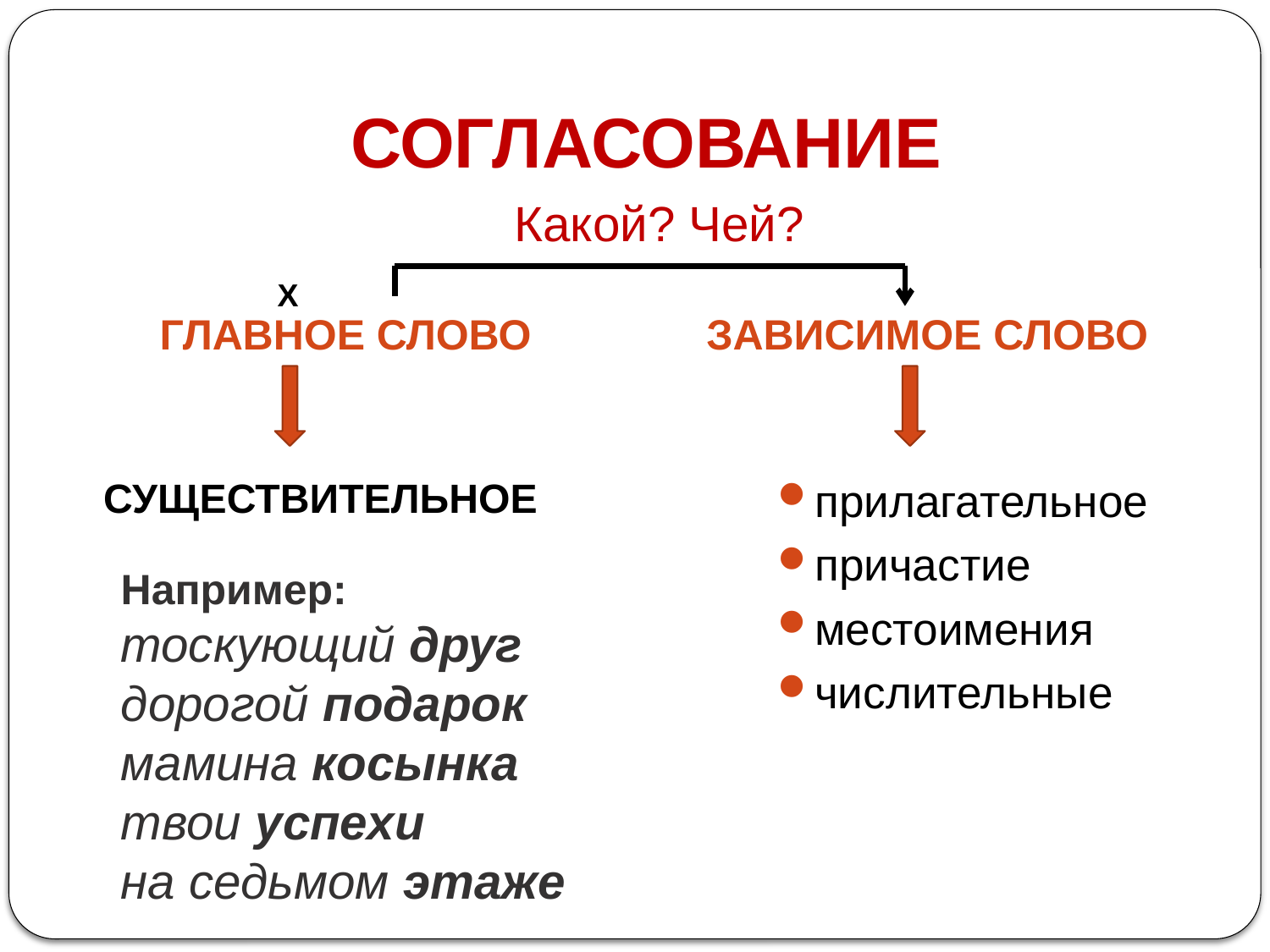

# СОГЛАСОВАНИЕ
Какой? Чей?
Х
ГЛАВНОЕ СЛОВО
ЗАВИСИМОЕ СЛОВО

СУЩЕСТВИТЕЛЬНОЕ
прилагательное
причастие
местоимения
числительные
Например:
тоскующий друг
дорогой подарок
мамина косынка
твои успехи
на седьмом этаже